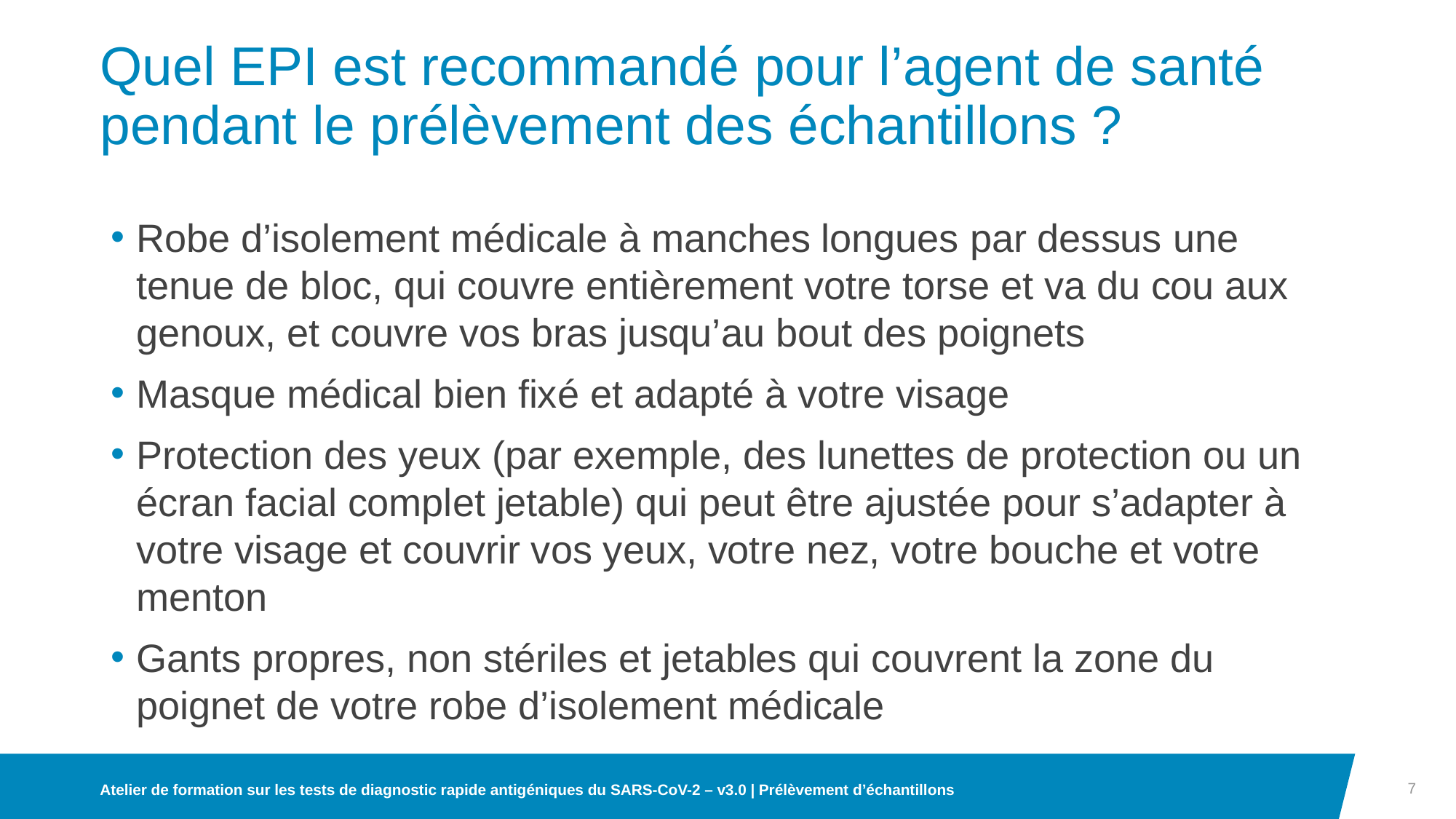

# Quel EPI est recommandé pour l’agent de santé pendant le prélèvement des échantillons ?
Robe d’isolement médicale à manches longues par dessus une tenue de bloc, qui couvre entièrement votre torse et va du cou aux genoux, et couvre vos bras jusqu’au bout des poignets
Masque médical bien fixé et adapté à votre visage
Protection des yeux (par exemple, des lunettes de protection ou un écran facial complet jetable) qui peut être ajustée pour s’adapter à votre visage et couvrir vos yeux, votre nez, votre bouche et votre menton
Gants propres, non stériles et jetables qui couvrent la zone du poignet de votre robe d’isolement médicale

7
Atelier de formation sur les tests de diagnostic rapide antigéniques du SARS-CoV-2 – v3.0 | Prélèvement d’échantillons